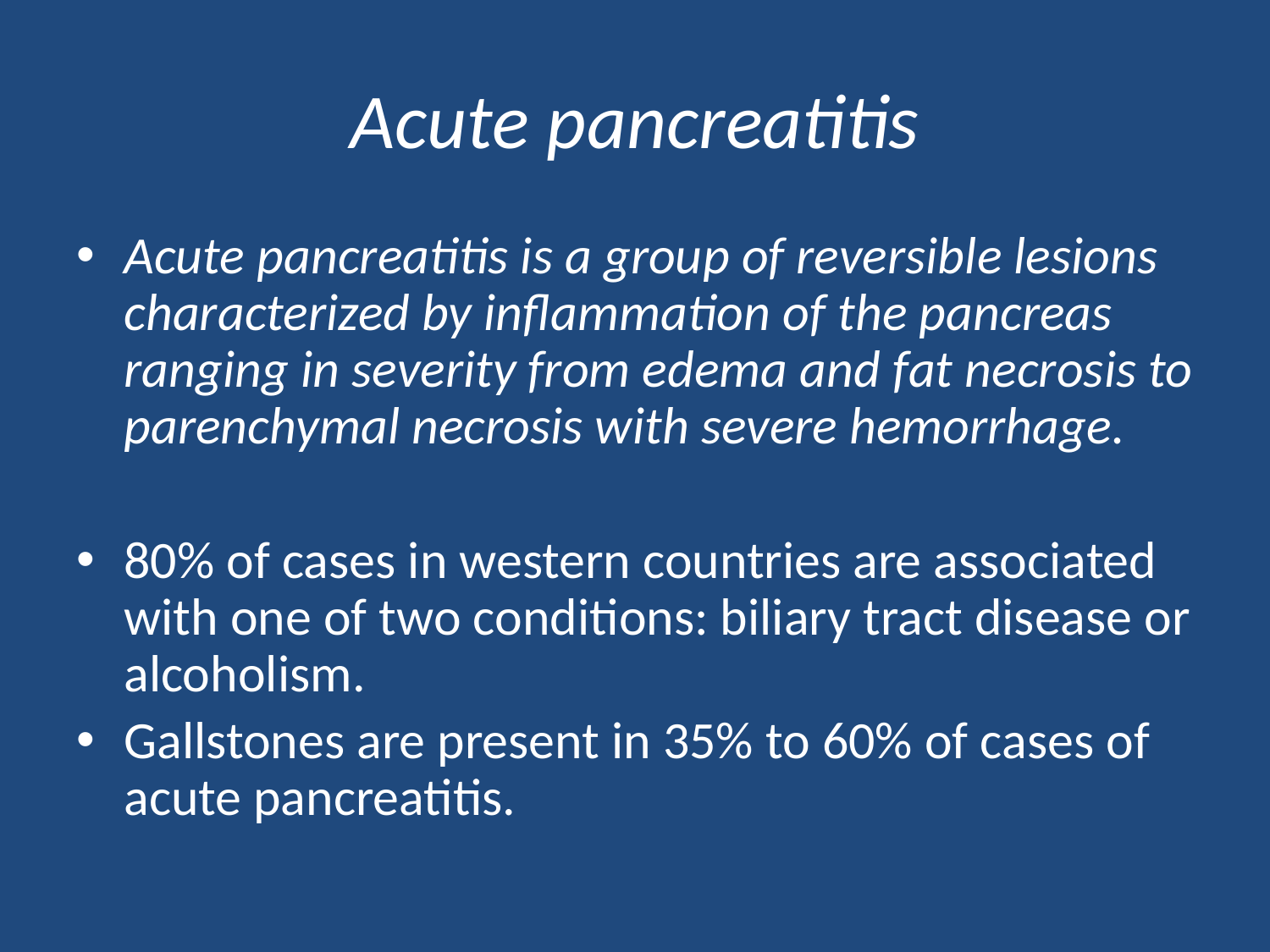

# Acute pancreatitis
Acute pancreatitis is a group of reversible lesions characterized by inflammation of the pancreas ranging in severity from edema and fat necrosis to parenchymal necrosis with severe hemorrhage.

80% of cases in western countries are associated with one of two conditions: biliary tract disease or alcoholism.
Gallstones are present in 35% to 60% of cases of acute pancreatitis.